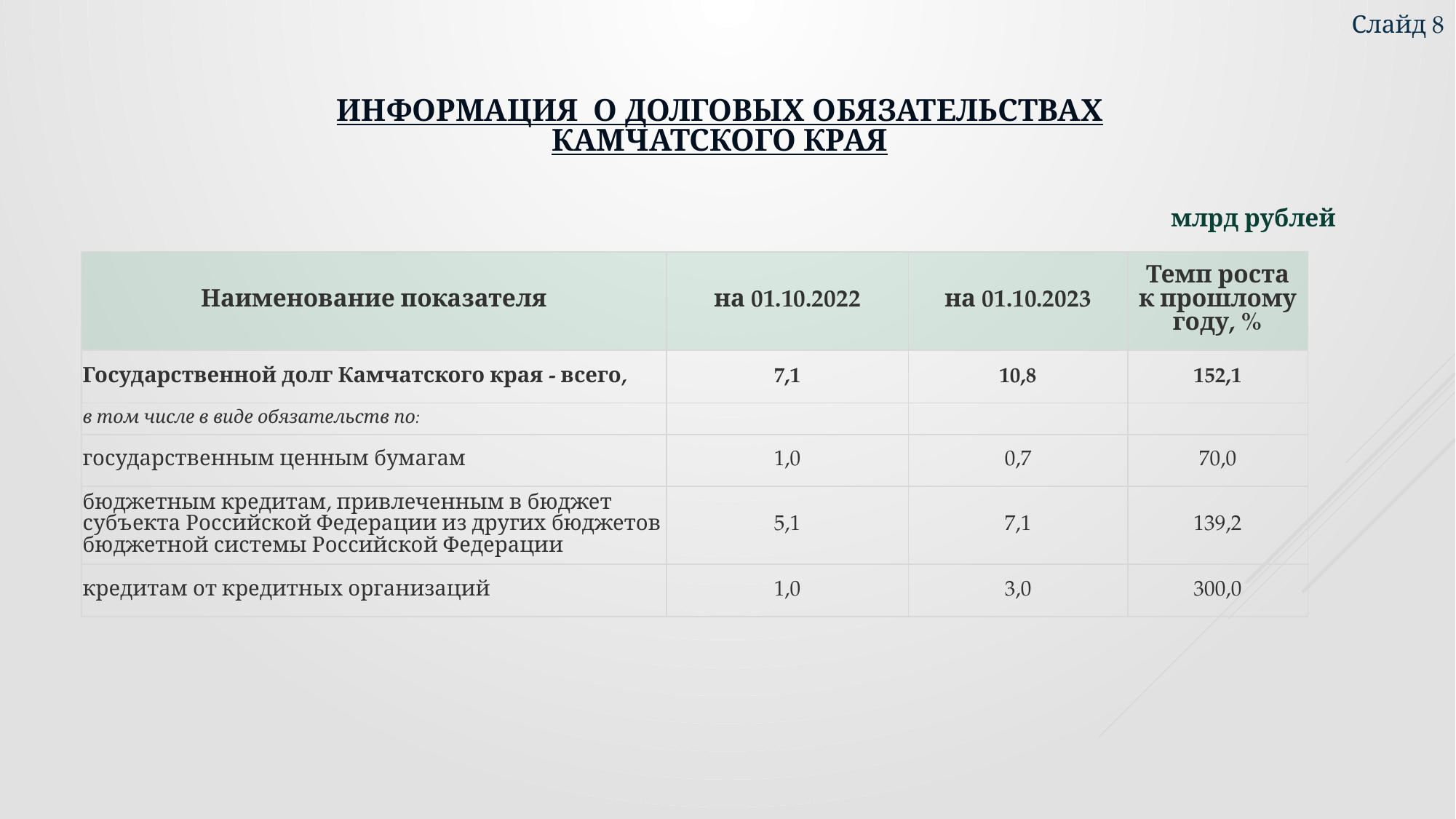

Слайд 8
Информация  о долговых обязательствах
Камчатского края
млрд рублей
| Наименование показателя | на 01.10.2022 | на 01.10.2023 | Темп роста к прошлому году, % |
| --- | --- | --- | --- |
| Государственной долг Камчатского края - всего, | 7,1 | 10,8 | 152,1 |
| в том числе в виде обязательств по: |  |  |  |
| государственным ценным бумагам | 1,0 | 0,7 | 70,0 |
| бюджетным кредитам, привлеченным в бюджет субъекта Российской Федерации из других бюджетов бюджетной системы Российской Федерации | 5,1 | 7,1 | 139,2 |
| кредитам от кредитных организаций | 1,0 | 3,0 | 300,0 |